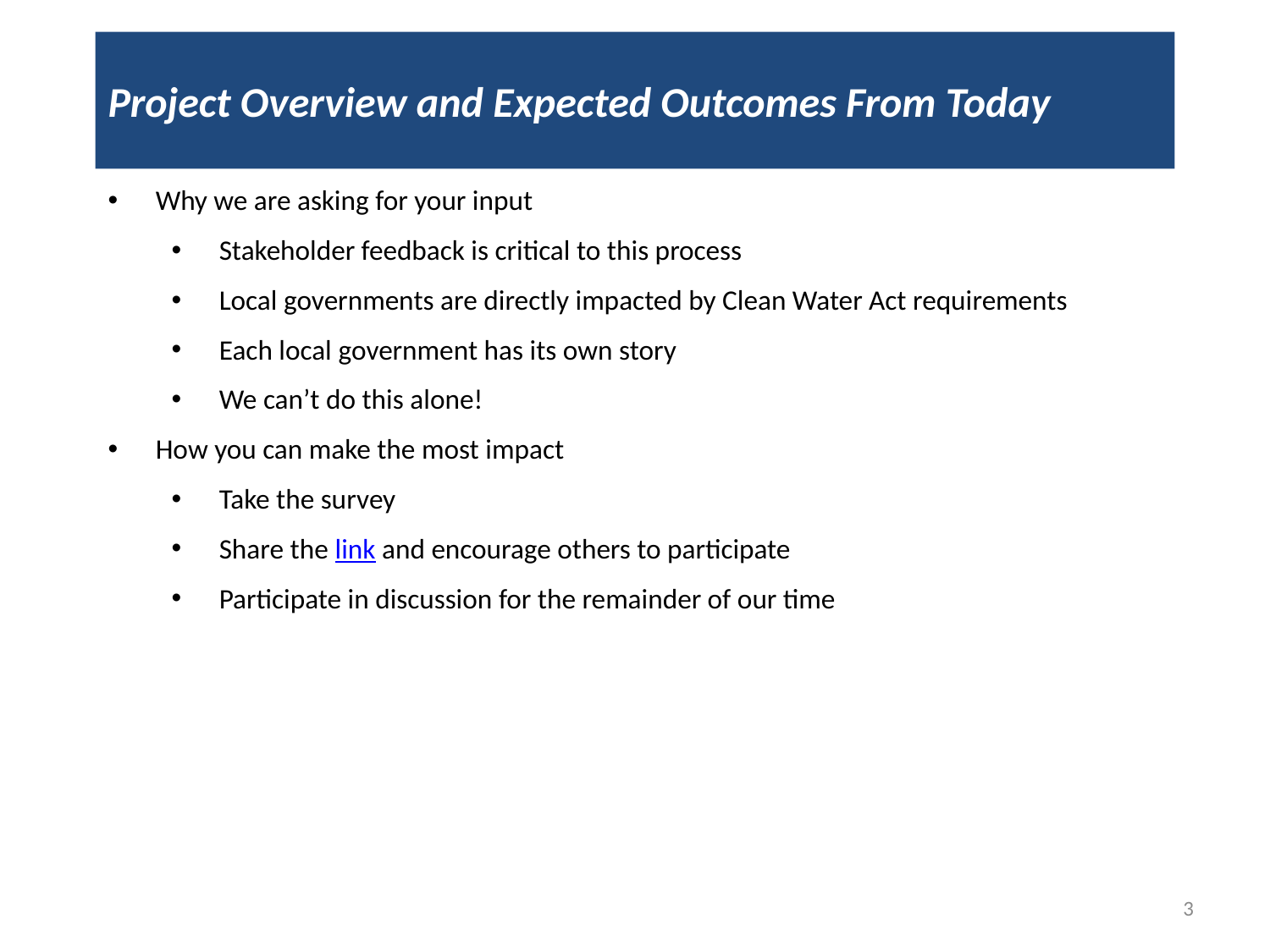

# Project Overview and Expected Outcomes From Today
Why we are asking for your input
Stakeholder feedback is critical to this process
Local governments are directly impacted by Clean Water Act requirements
Each local government has its own story
We can’t do this alone!
How you can make the most impact
Take the survey
Share the link and encourage others to participate
Participate in discussion for the remainder of our time
3